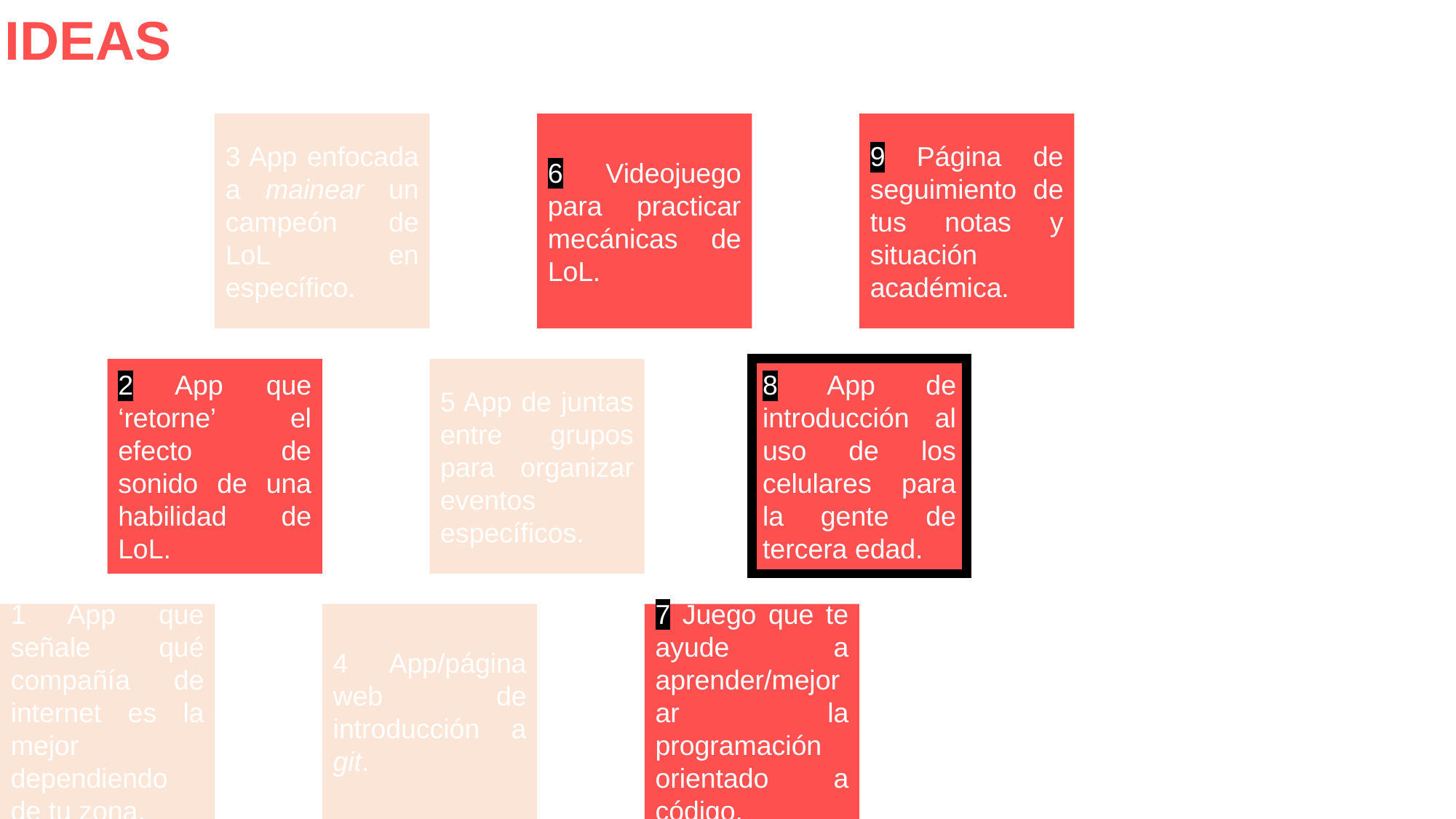

| IDEAS
3 App enfocada a mainear un campeón de LoL en específico.
6 Videojuego para practicar mecánicas de LoL.
9 Página de seguimiento de tus notas y situación académica.
2 App que ‘retorne’ el efecto de sonido de una habilidad de LoL.
5 App de juntas entre grupos para organizar eventos específicos.
8 App de introducción al uso de los celulares para la gente de tercera edad.
1 App que señale qué compañía de internet es la mejor dependiendo de tu zona.
4 App/página web de introducción a git.
7 Juego que te ayude a aprender/mejorar la programación orientado a código.